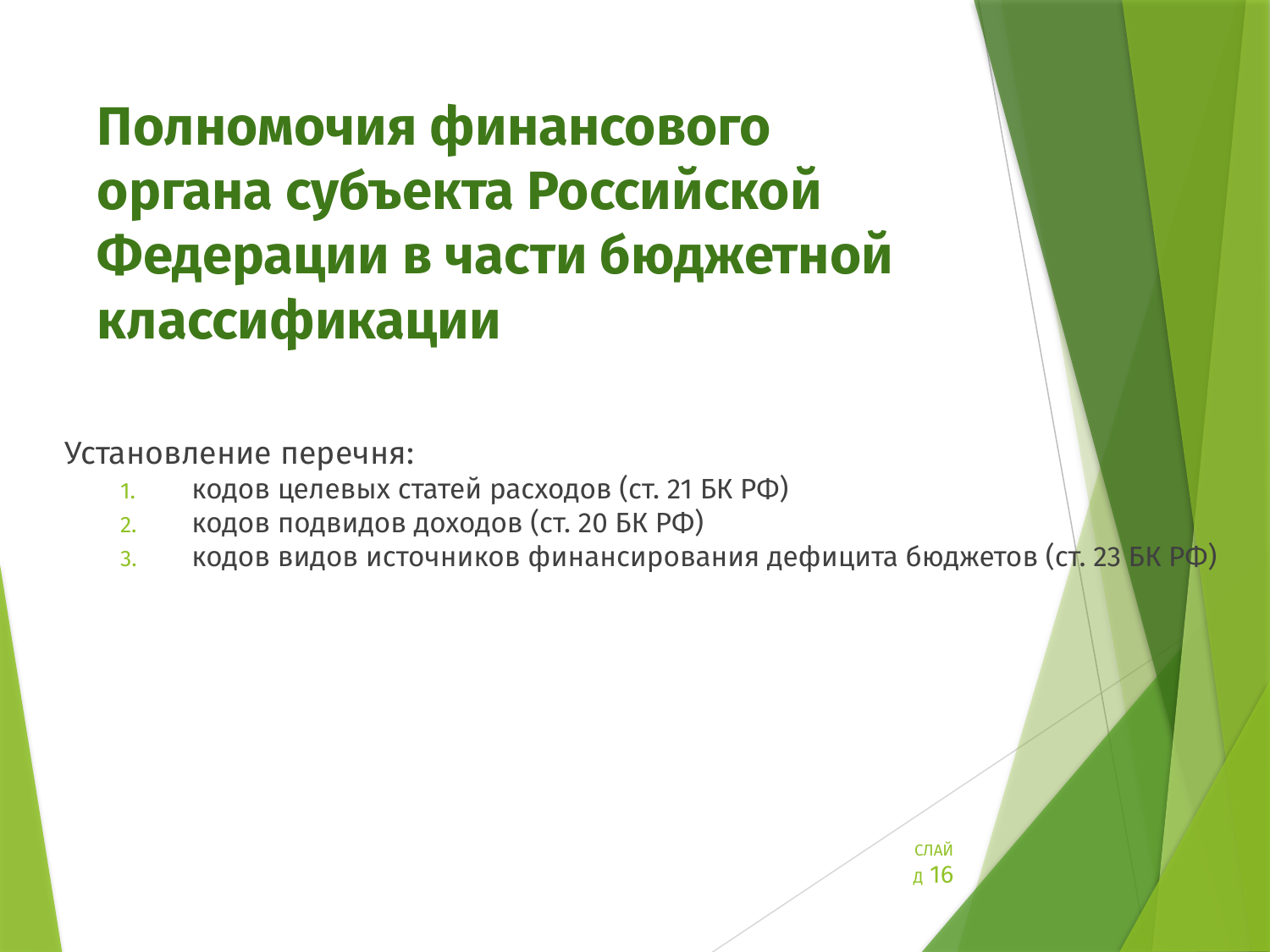

# Полномочия финансового органа субъекта Российской Федерации в части бюджетной классификации
Установление перечня:
кодов целевых статей расходов (ст. 21 БК РФ)
кодов подвидов доходов (ст. 20 БК РФ)
кодов видов источников финансирования дефицита бюджетов (ст. 23 БК РФ)

СЛАЙД 16